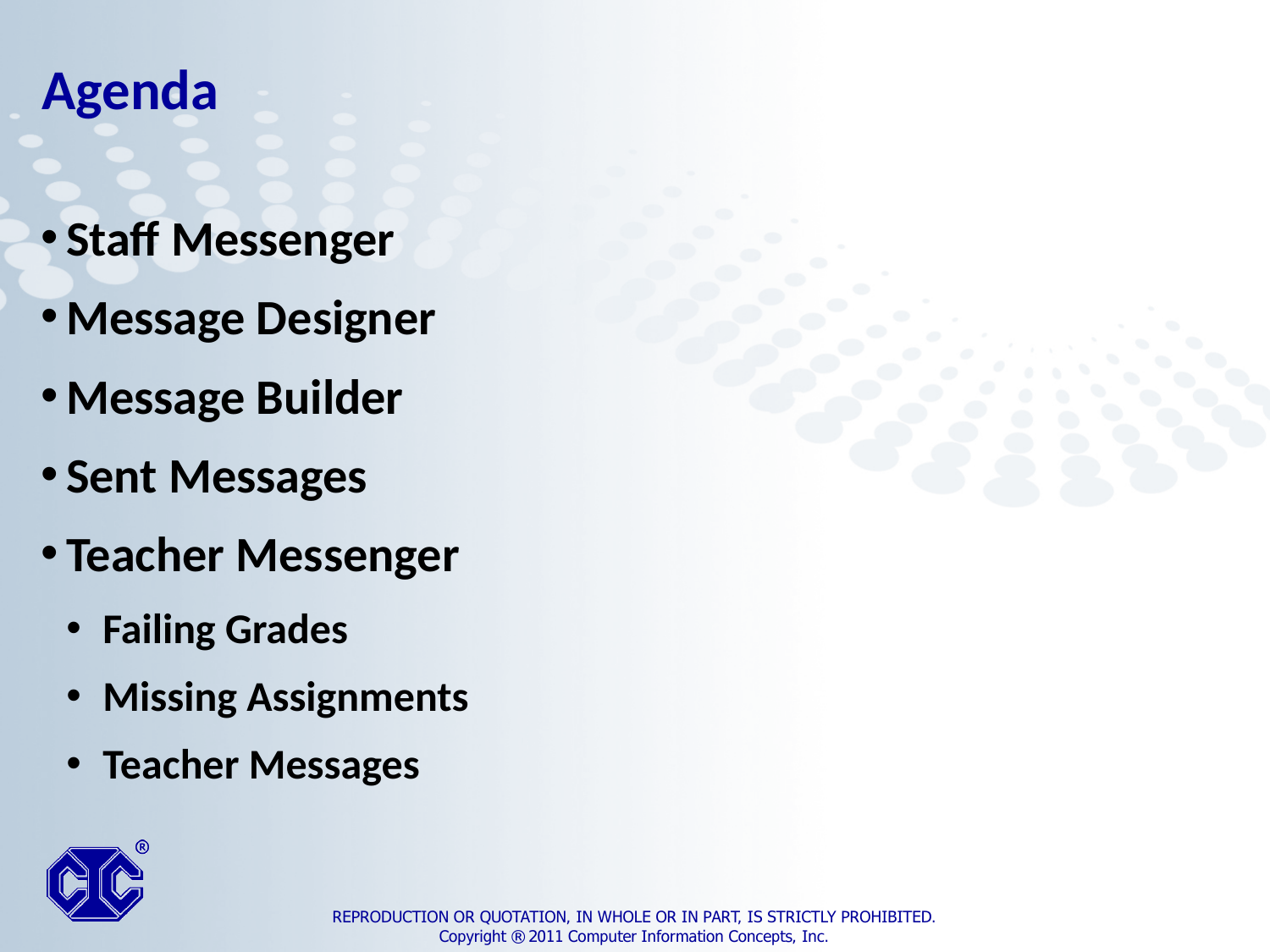

# Agenda
Staff Messenger
Message Designer
Message Builder
Sent Messages
Teacher Messenger
Failing Grades
Missing Assignments
Teacher Messages